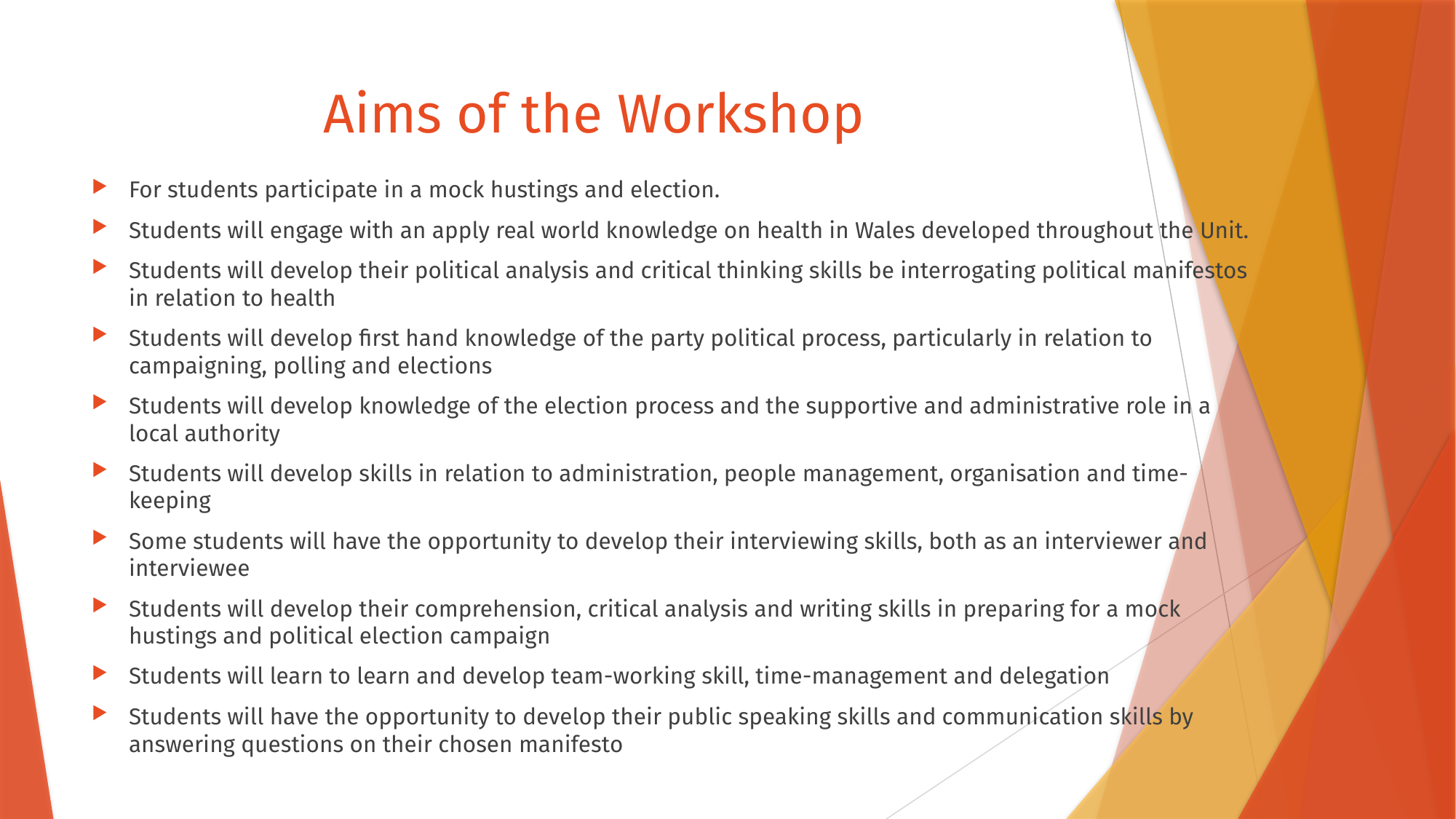

# Aims of the Workshop
For students participate in a mock hustings and election.
Students will engage with an apply real world knowledge on health in Wales developed throughout the Unit.
Students will develop their political analysis and critical thinking skills be interrogating political manifestos in relation to health
Students will develop first hand knowledge of the party political process, particularly in relation to campaigning, polling and elections
Students will develop knowledge of the election process and the supportive and administrative role in a local authority
Students will develop skills in relation to administration, people management, organisation and time-keeping
Some students will have the opportunity to develop their interviewing skills, both as an interviewer and interviewee
Students will develop their comprehension, critical analysis and writing skills in preparing for a mock hustings and political election campaign
Students will learn to learn and develop team-working skill, time-management and delegation
Students will have the opportunity to develop their public speaking skills and communication skills by answering questions on their chosen manifesto